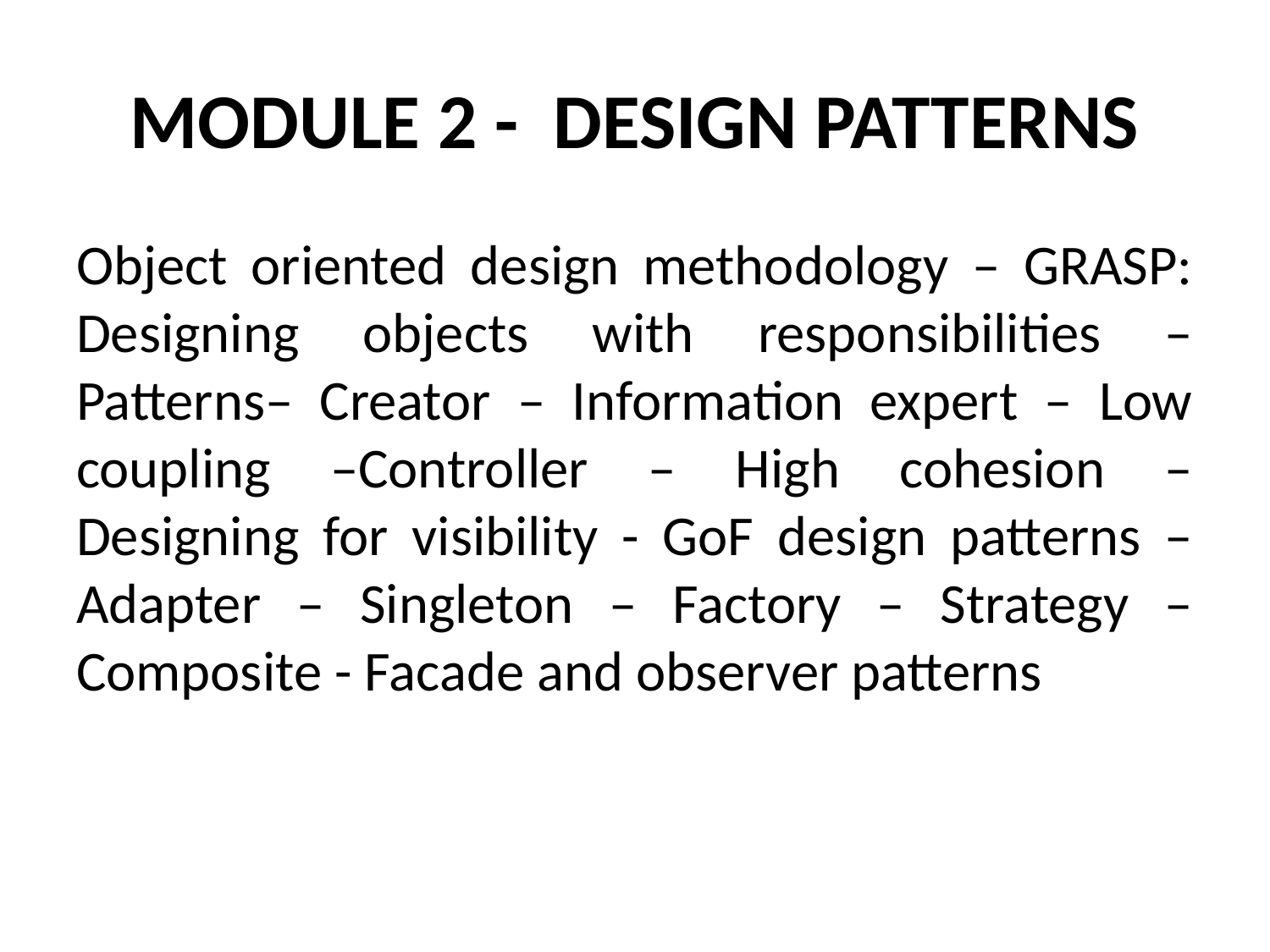

# MODULE 2 -  DESIGN PATTERNS
Object oriented design methodology – GRASP: Designing objects with responsibilities – Patterns– Creator – Information expert – Low coupling –Controller – High cohesion – Designing for visibility - GoF design patterns – Adapter – Singleton – Factory – Strategy – Composite - Facade and observer patterns